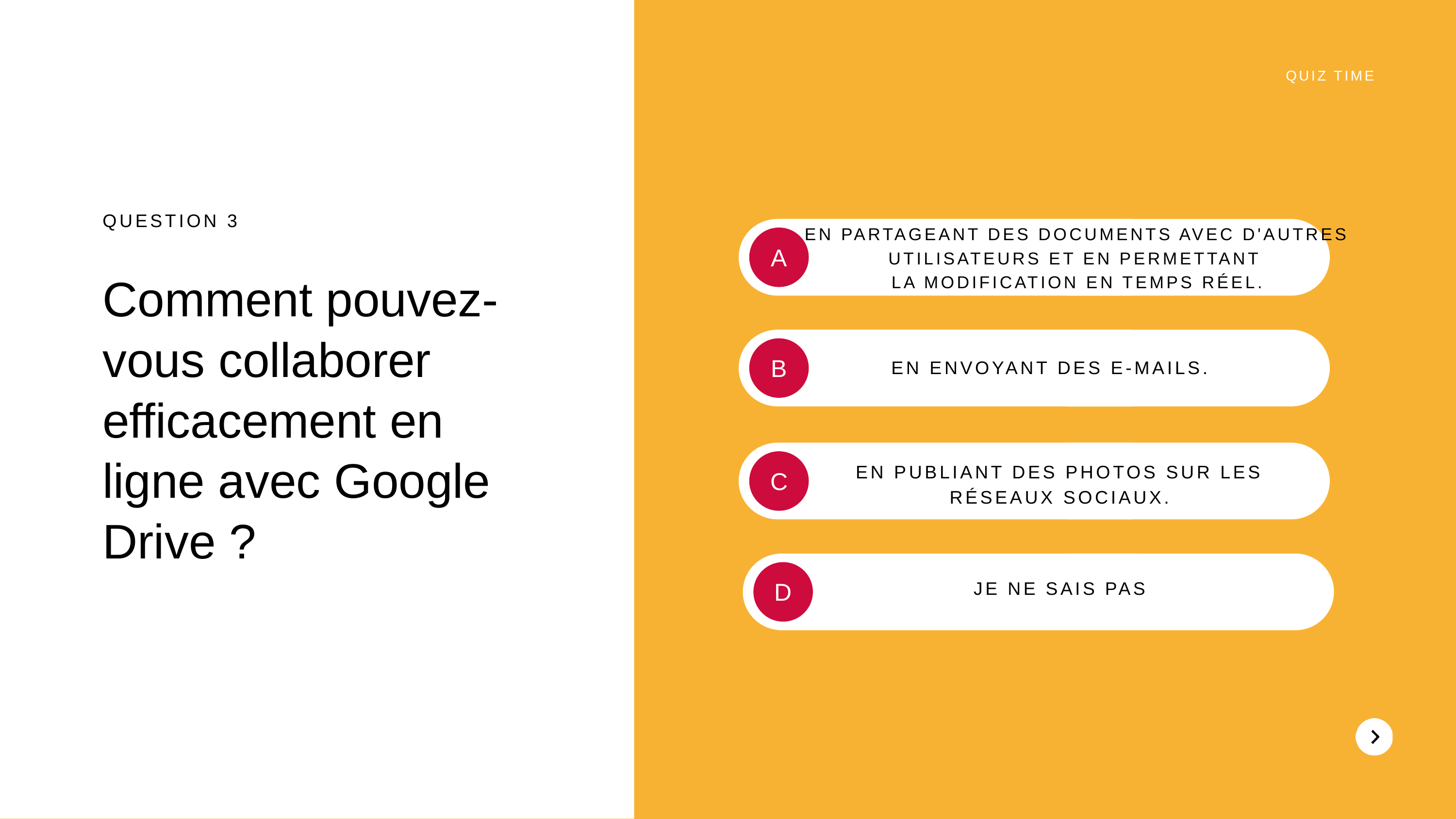

QUIZ TIME
QUESTION 3
Comment pouvez-vous collaborer efficacement en ligne avec Google Drive ?

EN PARTAGEANT DES DOCUMENTS AVEC D'AUTRES UTILISATEURS ET EN PERMETTANT
LA MODIFICATION EN TEMPS RÉEL.

A

B
EN ENVOYANT DES E-MAILS.

EN PUBLIANT DES PHOTOS SUR LES RÉSEAUX SOCIAUX.
C

D
JE NE SAIS PAS